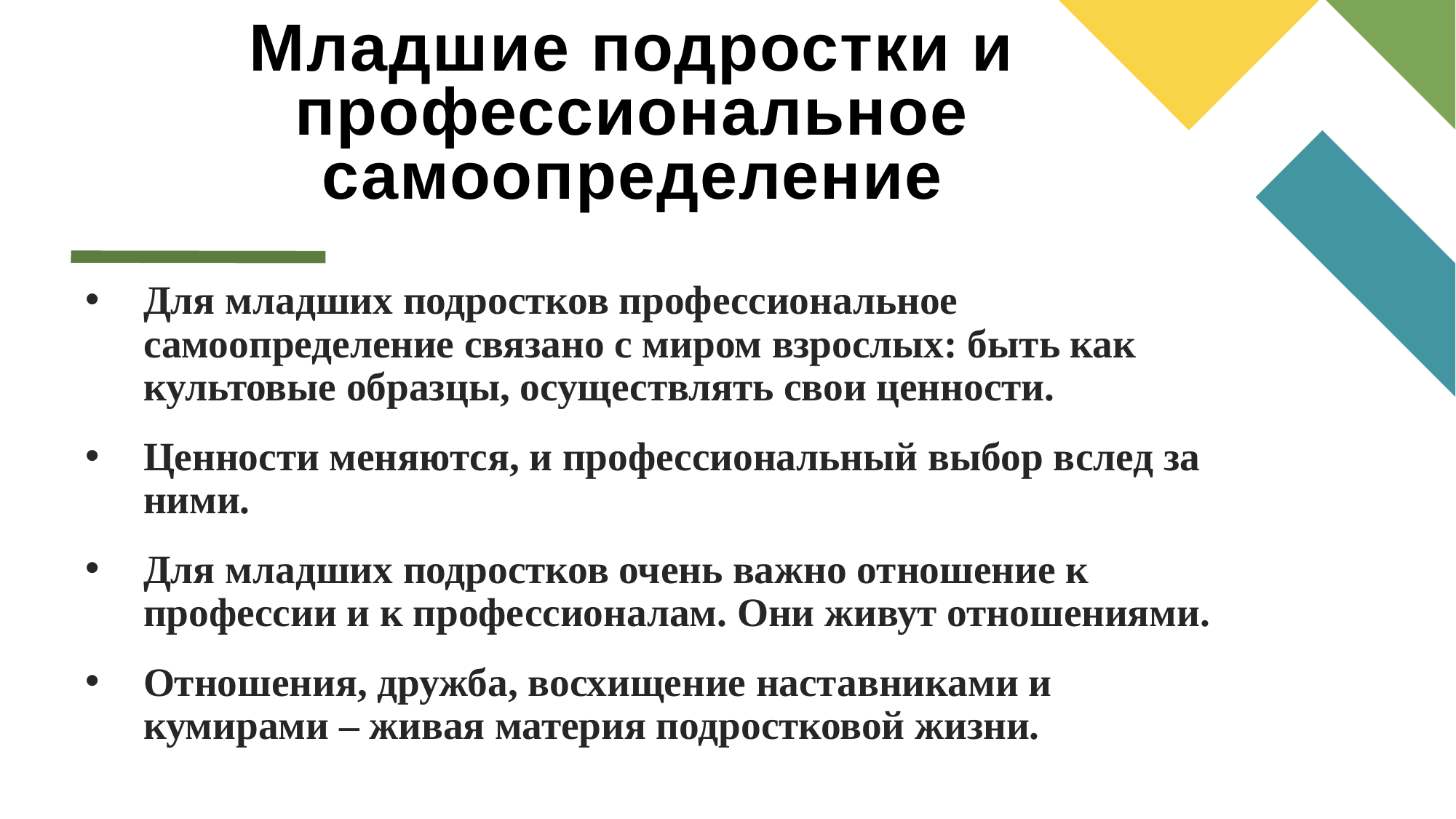

# Младшие подростки и профессиональное самоопределение
Для младших подростков профессиональное самоопределение связано с миром взрослых: быть как культовые образцы, осуществлять свои ценности.
Ценности меняются, и профессиональный выбор вслед за ними.
Для младших подростков очень важно отношение к профессии и к профессионалам. Они живут отношениями.
Отношения, дружба, восхищение наставниками и кумирами – живая материя подростковой жизни.